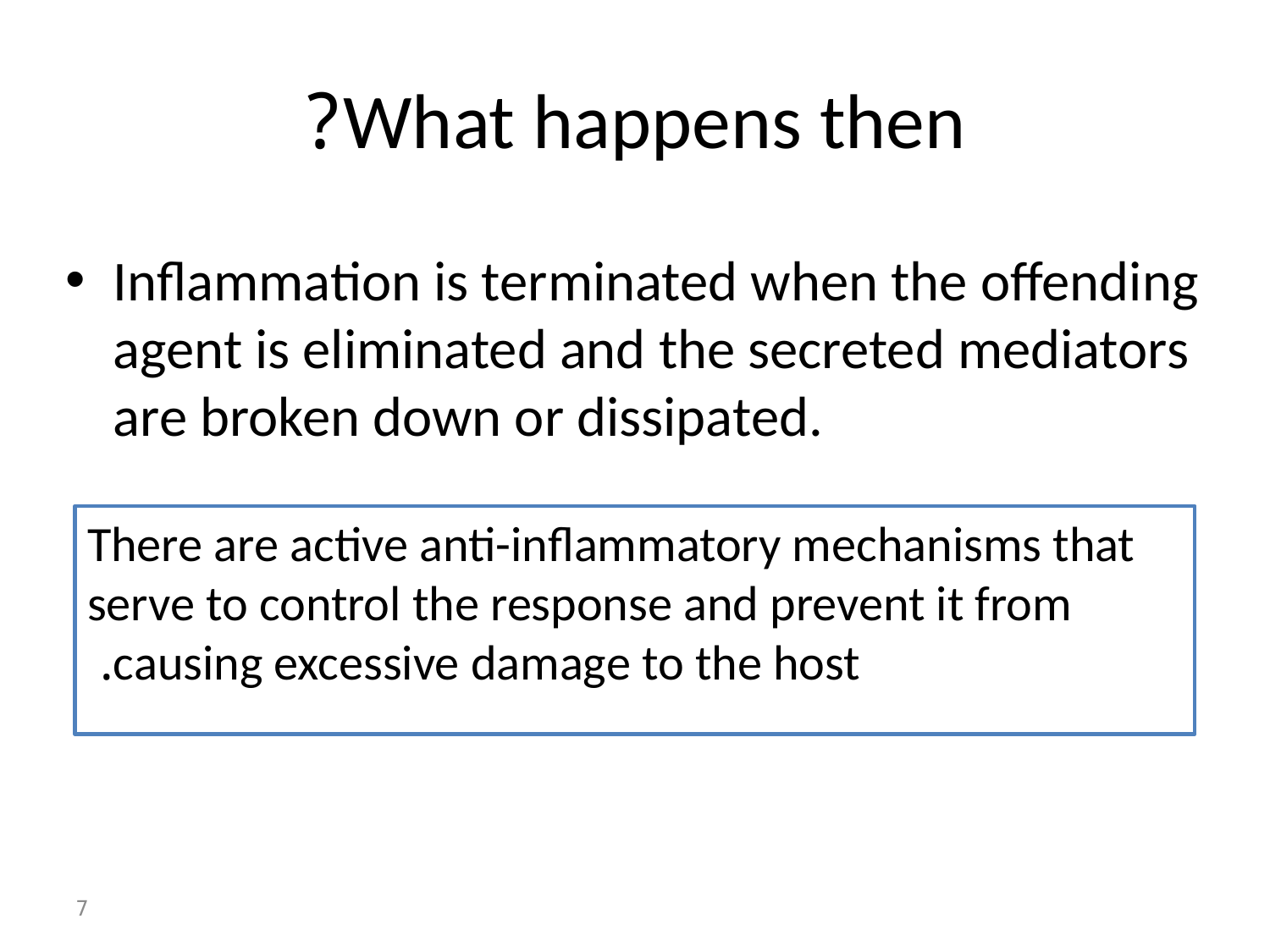

# What happens then?
Inflammation is terminated when the offending agent is eliminated and the secreted mediators are broken down or dissipated.

There are active anti-inflammatory mechanisms that serve to control the response and prevent it from causing excessive damage to the host.

7